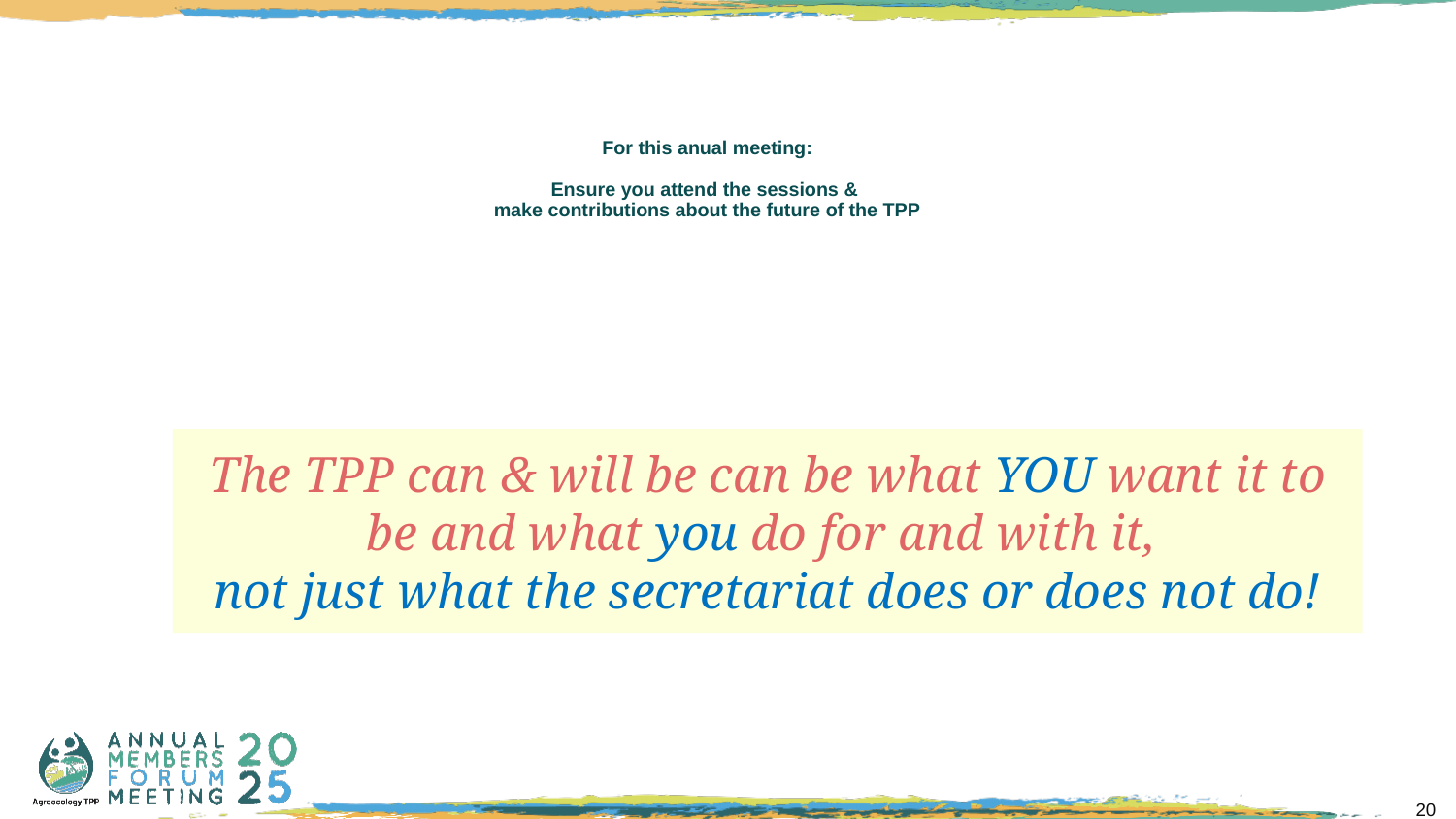

# For this anual meeting: Ensure you attend the sessions & make contributions about the future of the TPP
The TPP can & will be can be what YOU want it to be and what you do for and with it,
not just what the secretariat does or does not do!